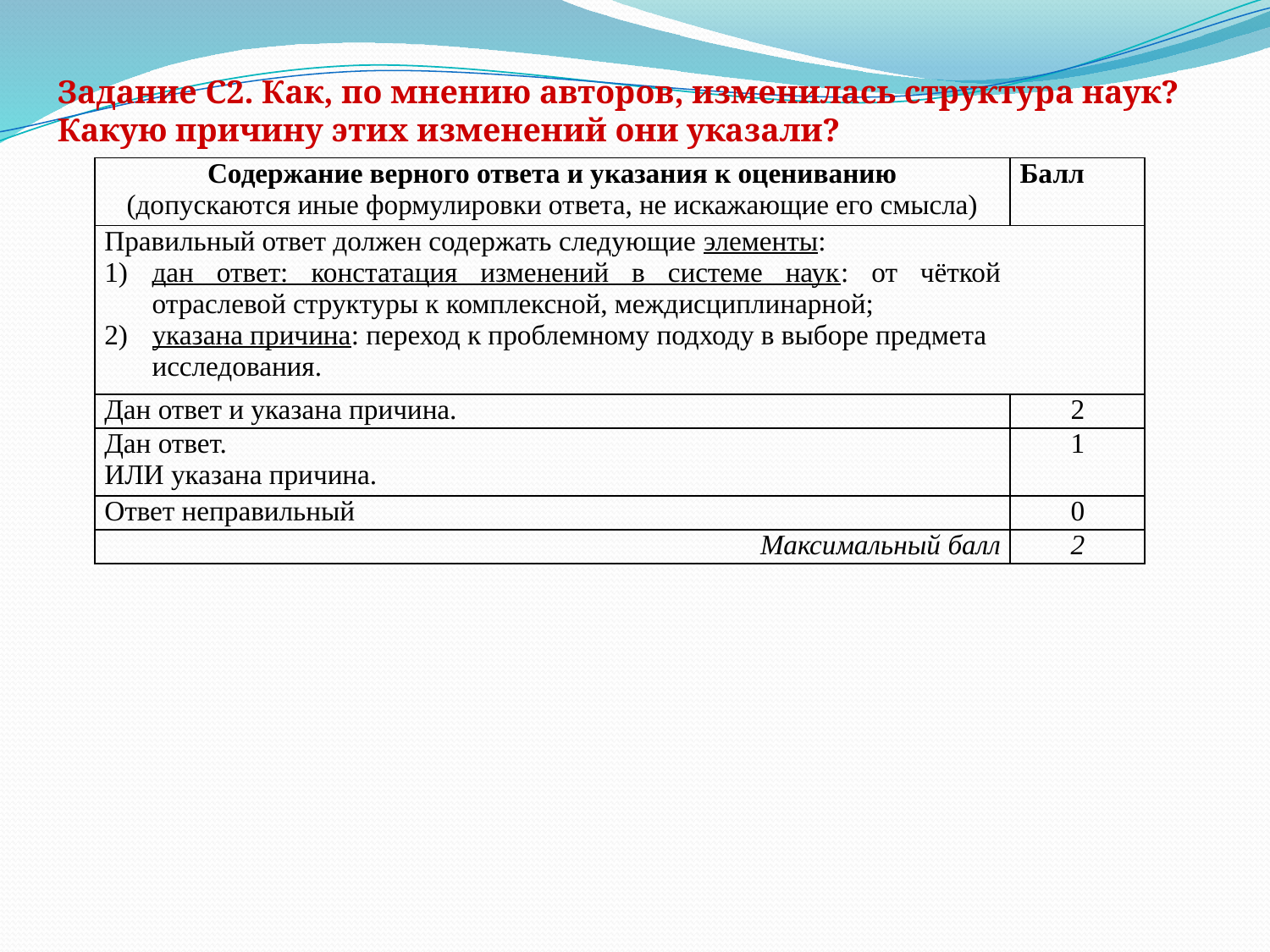

Задание C2. Как, по мнению авторов, изменилась структура наук? Какую причину этих изменений они указали?
| Содержание верного ответа и указания к оцениванию (допускаются иные формулировки ответа, не искажающие его смысла) | Балл |
| --- | --- |
| Правильный ответ должен содержать следующие элементы: дан ответ: констатация изменений в системе наук: от чёткой отраслевой структуры к комплексной, междисциплинарной; указана причина: переход к проблемному подходу в выборе предмета исследования. |  |
| Дан ответ и указана причина. | 2 |
| Дан ответ. ИЛИ указана причина. | 1 |
| Ответ неправильный | 0 |
| Максимальный балл | 2 |